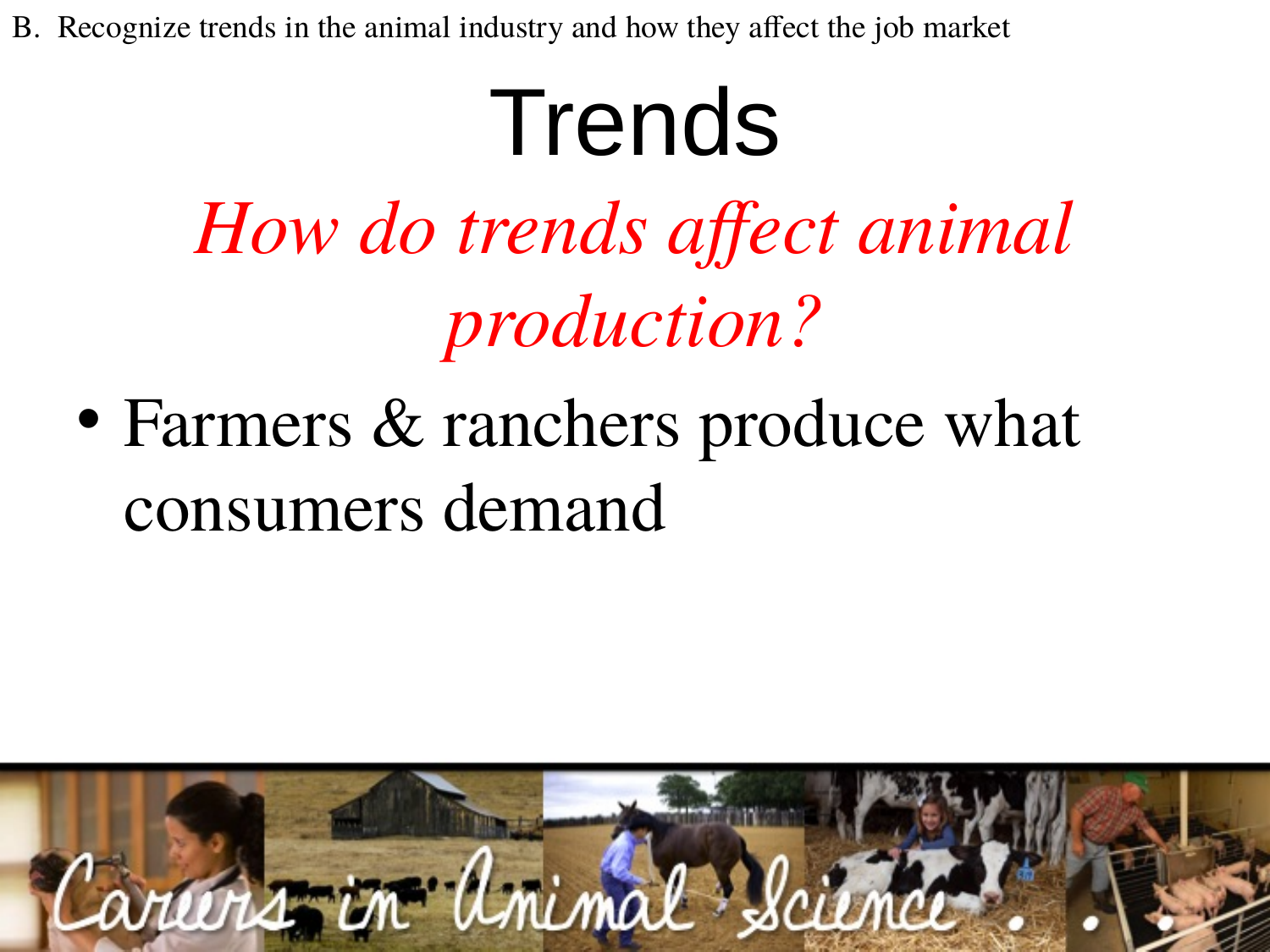

B.  Recognize trends in the animal industry and how they affect the job market
# Trends
How do trends affect animal production?
Farmers & ranchers produce what consumers demand